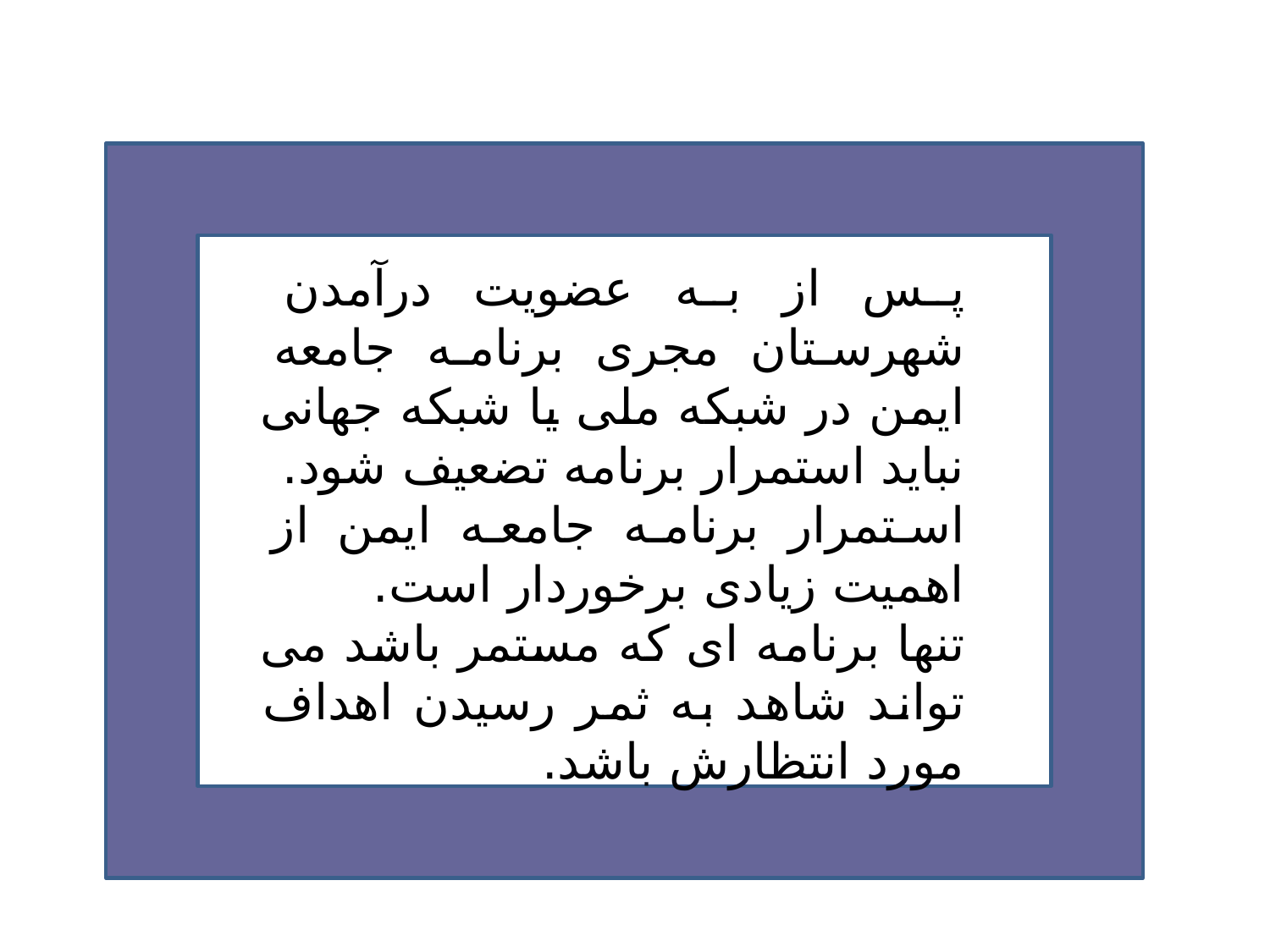

پس از به عضویت درآمدن شهرستان مجری برنامه جامعه ایمن در شبکه ملی یا شبکه جهانی نباید استمرار برنامه تضعیف شود.
استمرار برنامه جامعه ایمن از اهمیت زیادی برخوردار است.
تنها برنامه ای که مستمر باشد می تواند شاهد به ثمر رسیدن اهداف مورد انتظارش باشد.